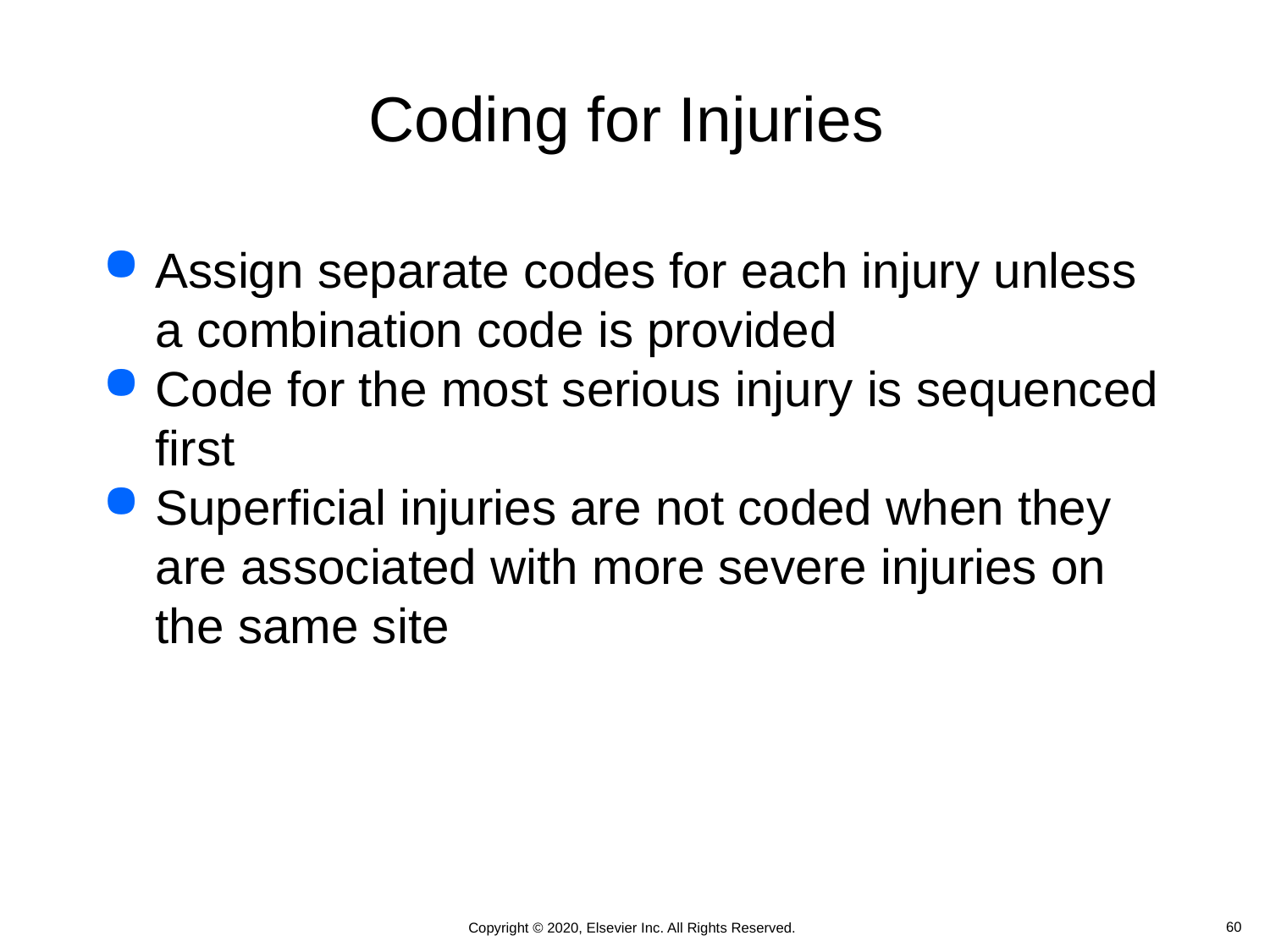

# Coding for Injuries
Assign separate codes for each injury unless a combination code is provided
Code for the most serious injury is sequenced first
Superficial injuries are not coded when they are associated with more severe injuries on the same site

 60